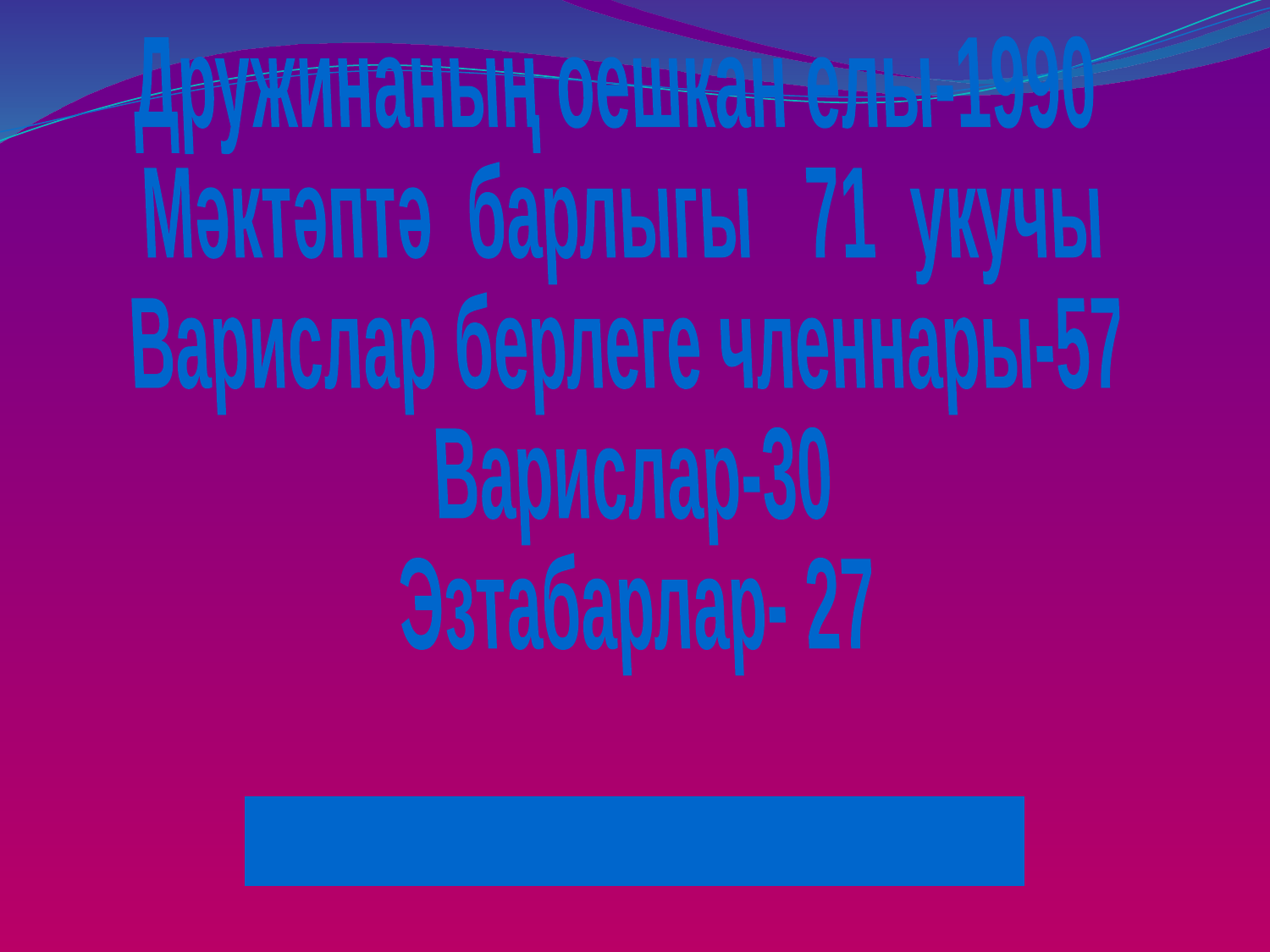

Дружинаның оешкан елы-1990
Мәктәптә  барлыгы   71  укучы
Варислар берлеге членнары-57
Варислар-30
Эзтабарлар- 27

.